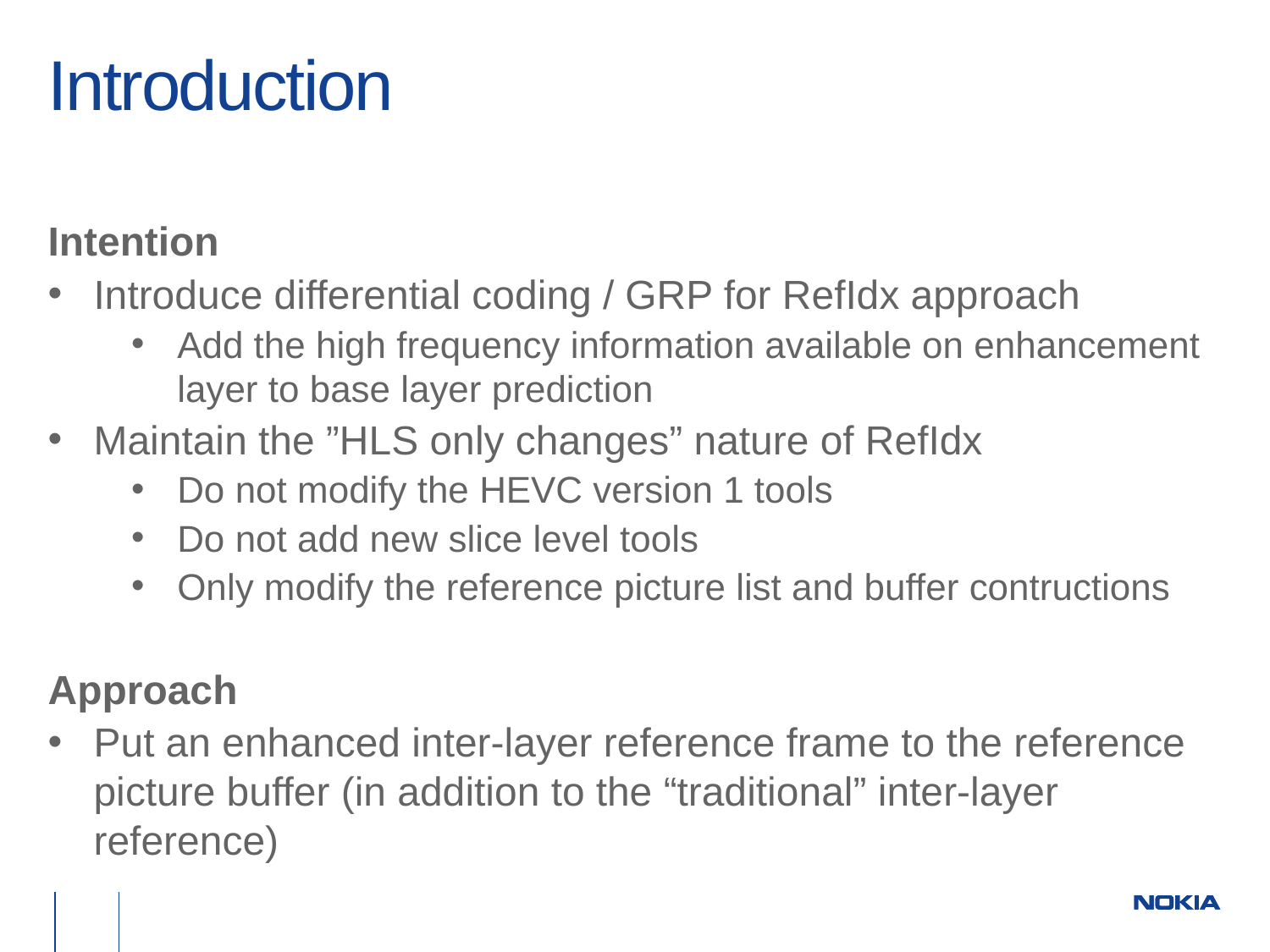

# Introduction
Intention
Introduce differential coding / GRP for RefIdx approach
Add the high frequency information available on enhancement layer to base layer prediction
Maintain the ”HLS only changes” nature of RefIdx
Do not modify the HEVC version 1 tools
Do not add new slice level tools
Only modify the reference picture list and buffer contructions

Approach
Put an enhanced inter-layer reference frame to the reference picture buffer (in addition to the “traditional” inter-layer reference)